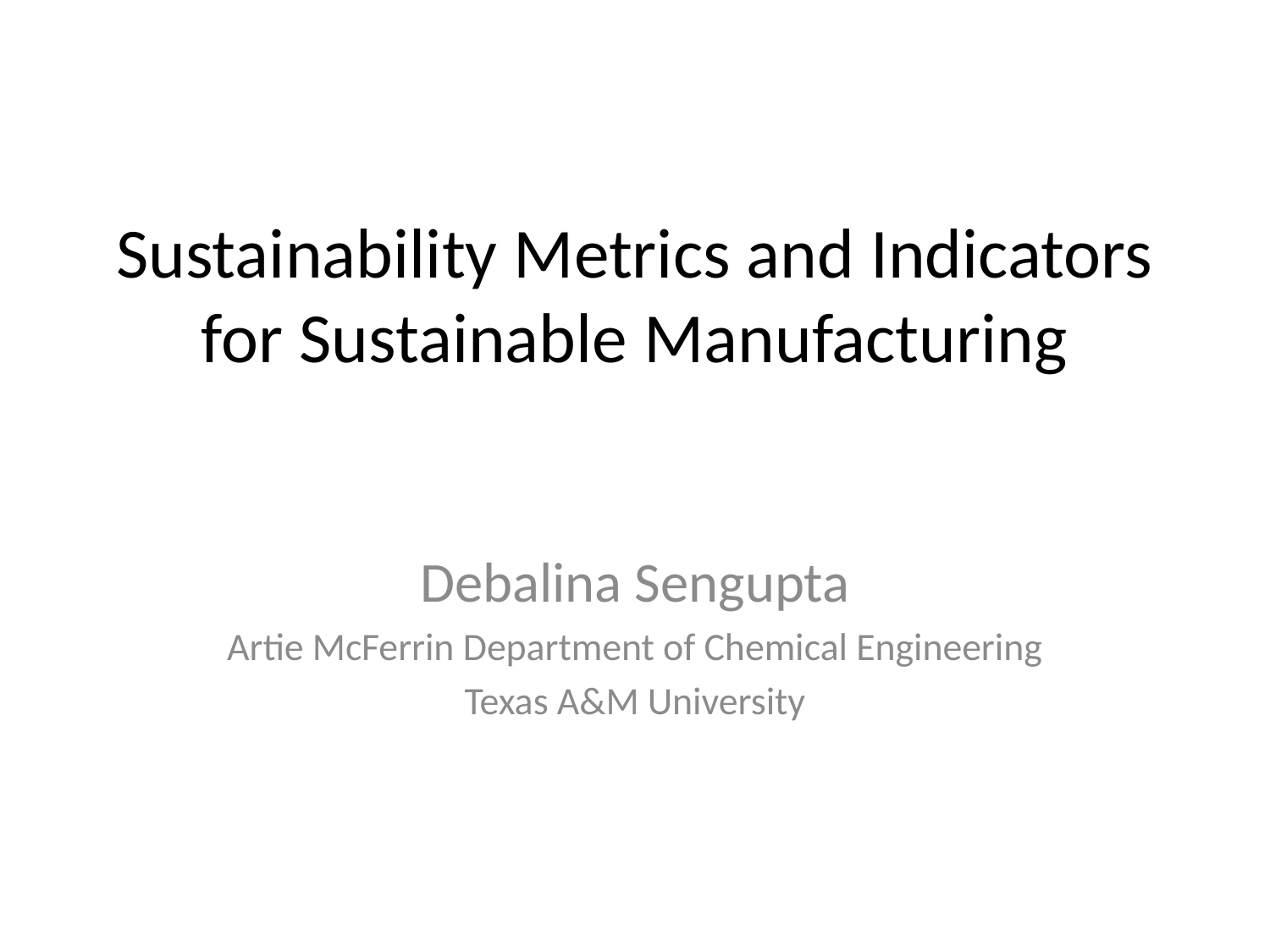

# Sustainability Metrics and Indicators for Sustainable Manufacturing
Debalina Sengupta
Artie McFerrin Department of Chemical Engineering
Texas A&M University